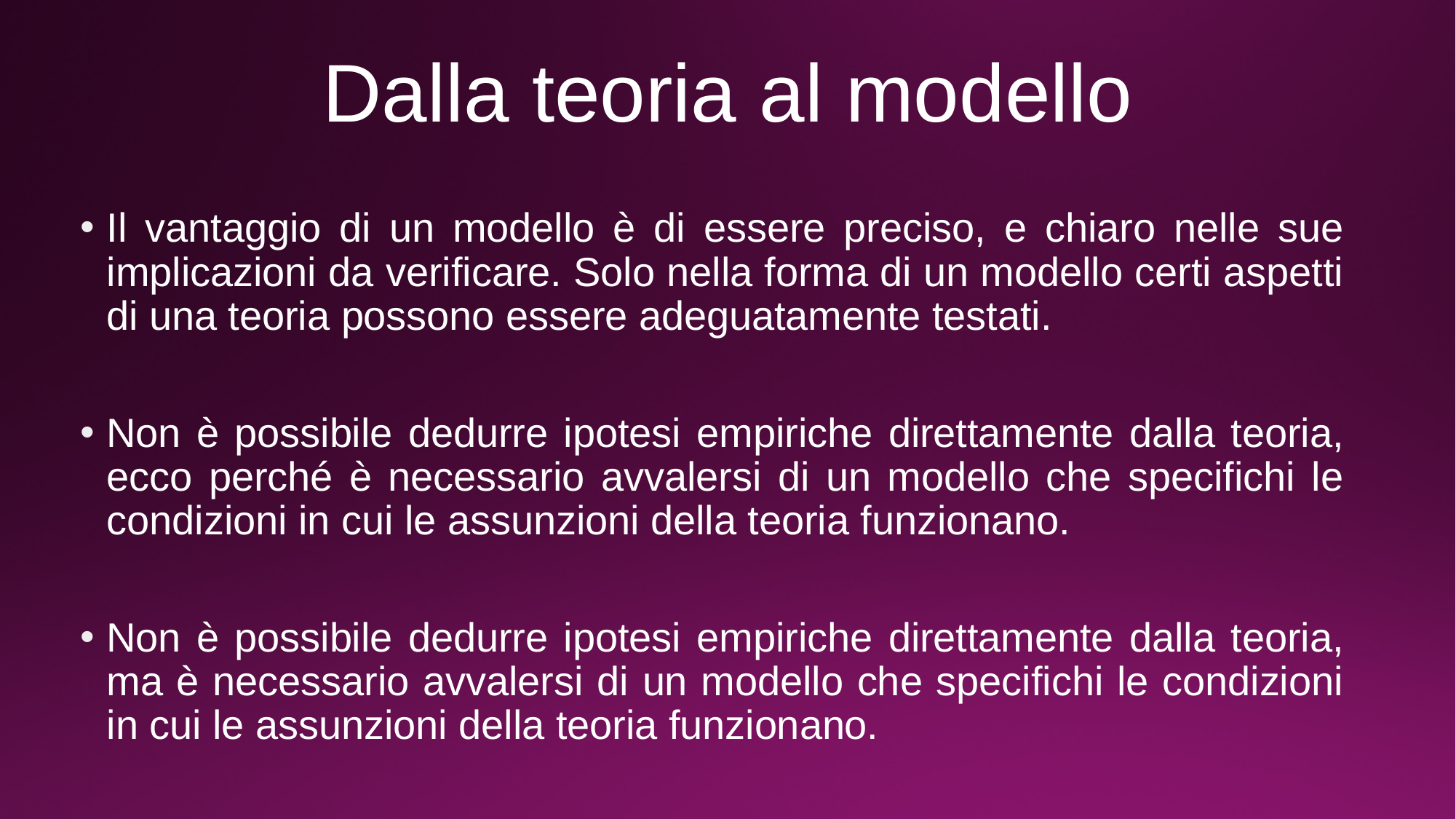

# Dalla teoria al modello
Il vantaggio di un modello è di essere preciso, e chiaro nelle sue implicazioni da verificare. Solo nella forma di un modello certi aspetti di una teoria possono essere adeguatamente testati.

Non è possibile dedurre ipotesi empiriche direttamente dalla teoria, ecco perché è necessario avvalersi di un modello che specifichi le condizioni in cui le assunzioni della teoria funzionano.

Non è possibile dedurre ipotesi empiriche direttamente dalla teoria, ma è necessario avvalersi di un modello che specifichi le condizioni in cui le assunzioni della teoria funzionano.